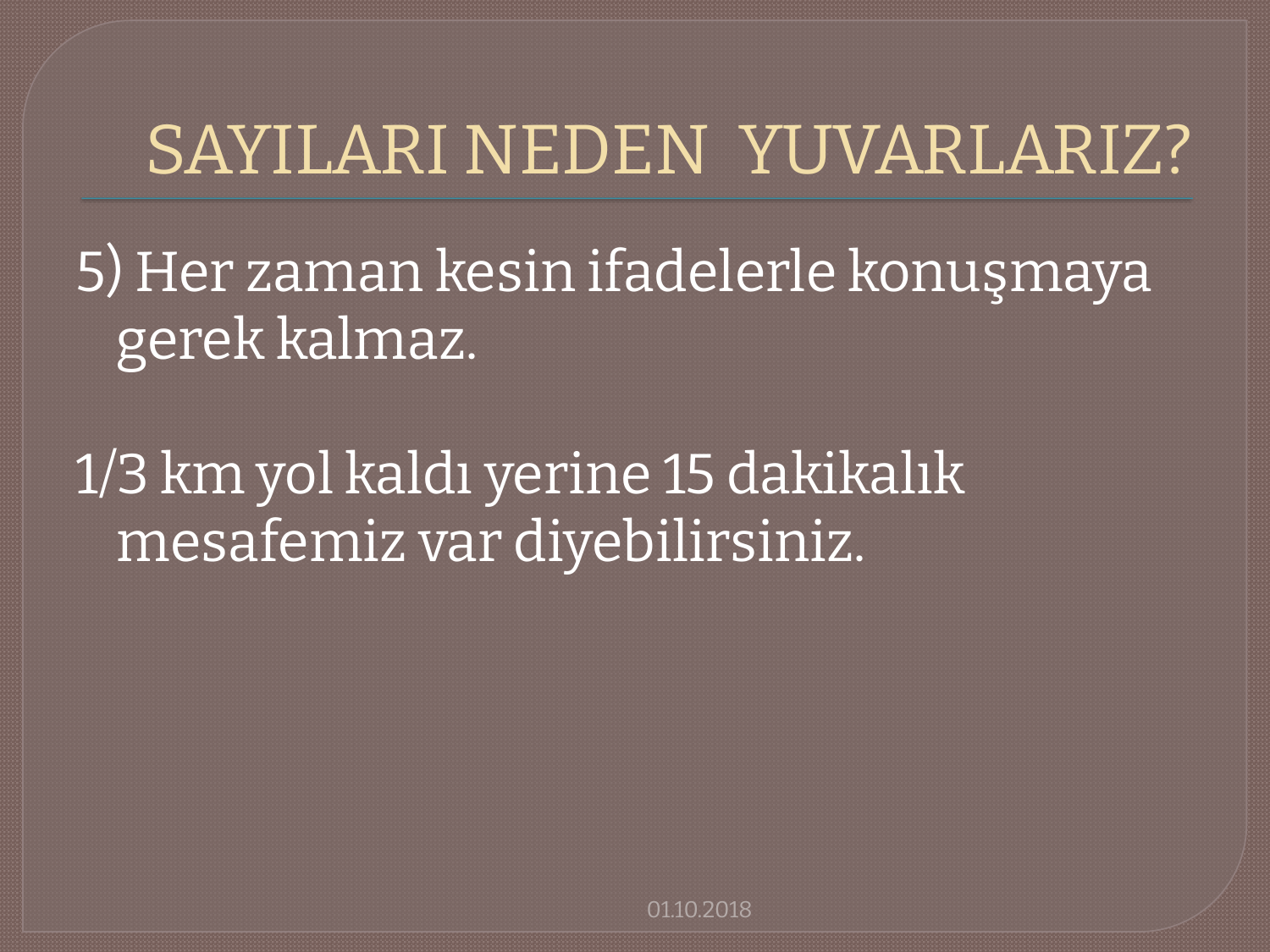

# SAYILARI NEDEN  YUVARLARIZ?
5) Her zaman kesin ifadelerle konuşmaya gerek kalmaz.
1/3 km yol kaldı yerine 15 dakikalık mesafemiz var diyebilirsiniz.
01.10.2018